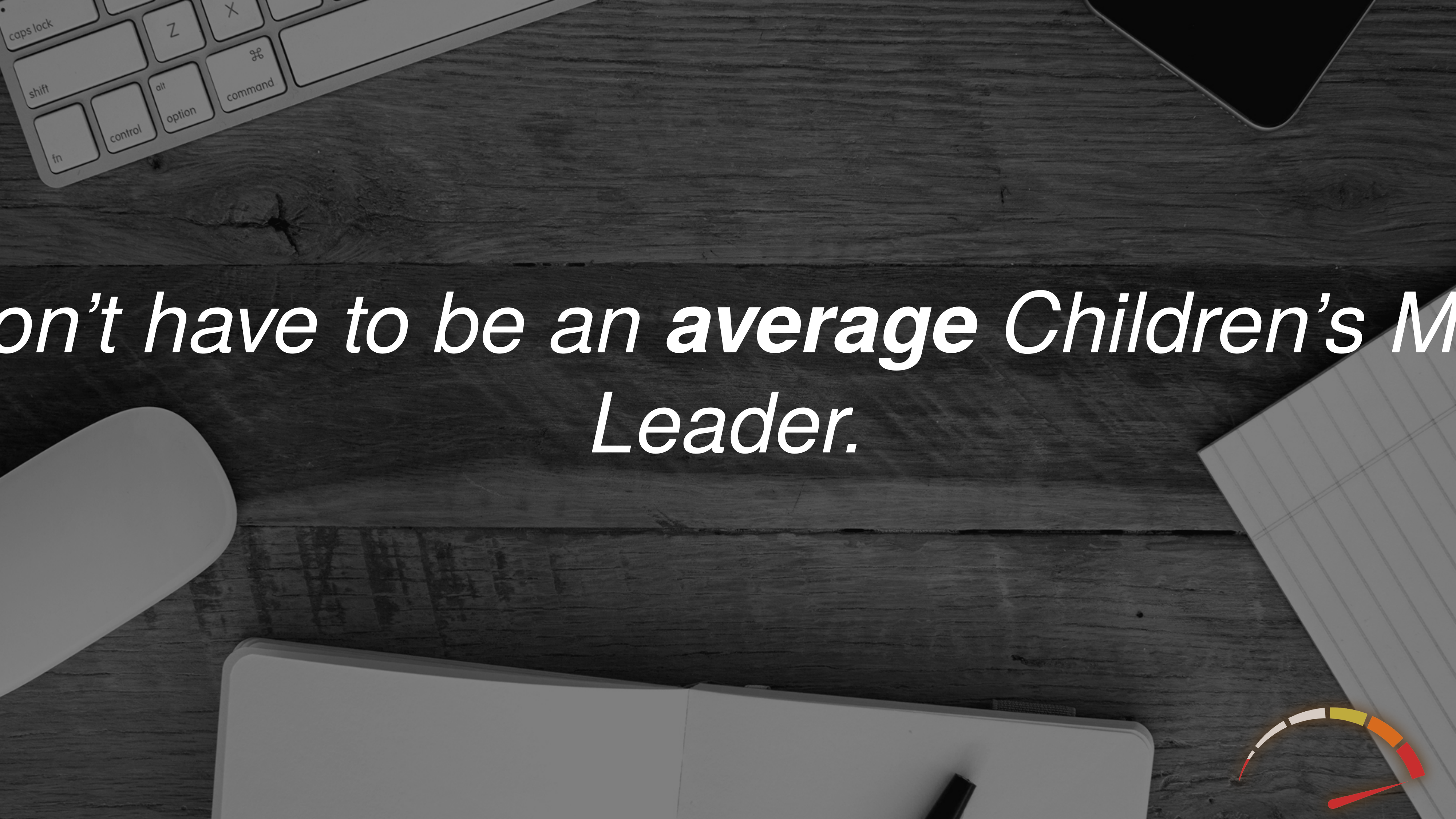

You don’t have to be an average Children’s Ministry Leader.